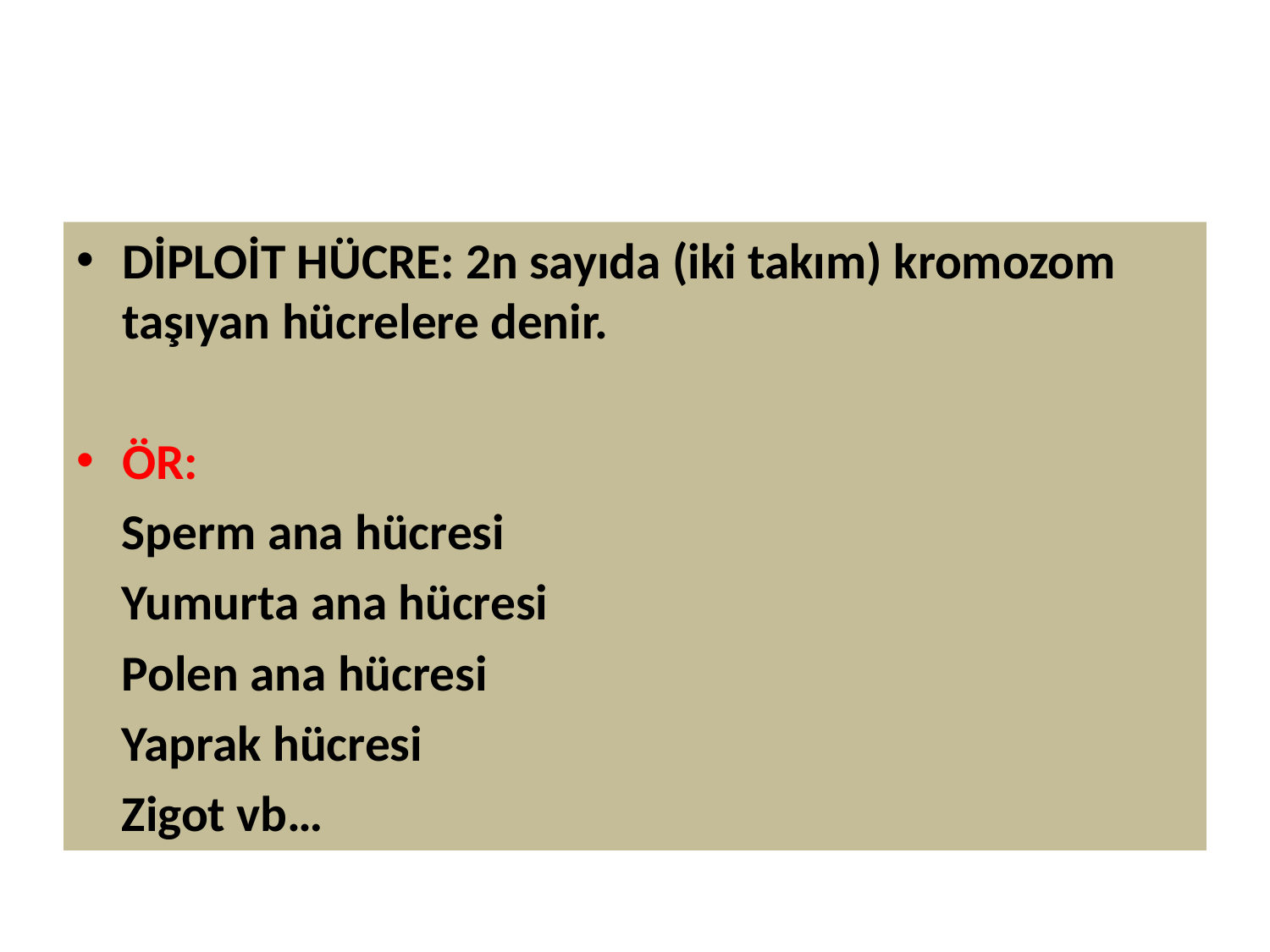

#
DİPLOİT HÜCRE: 2n sayıda (iki takım) kromozom taşıyan hücrelere denir.

ÖR:
    Sperm ana hücresi
    Yumurta ana hücresi
    Polen ana hücresi
    Yaprak hücresi
    Zigot vb…